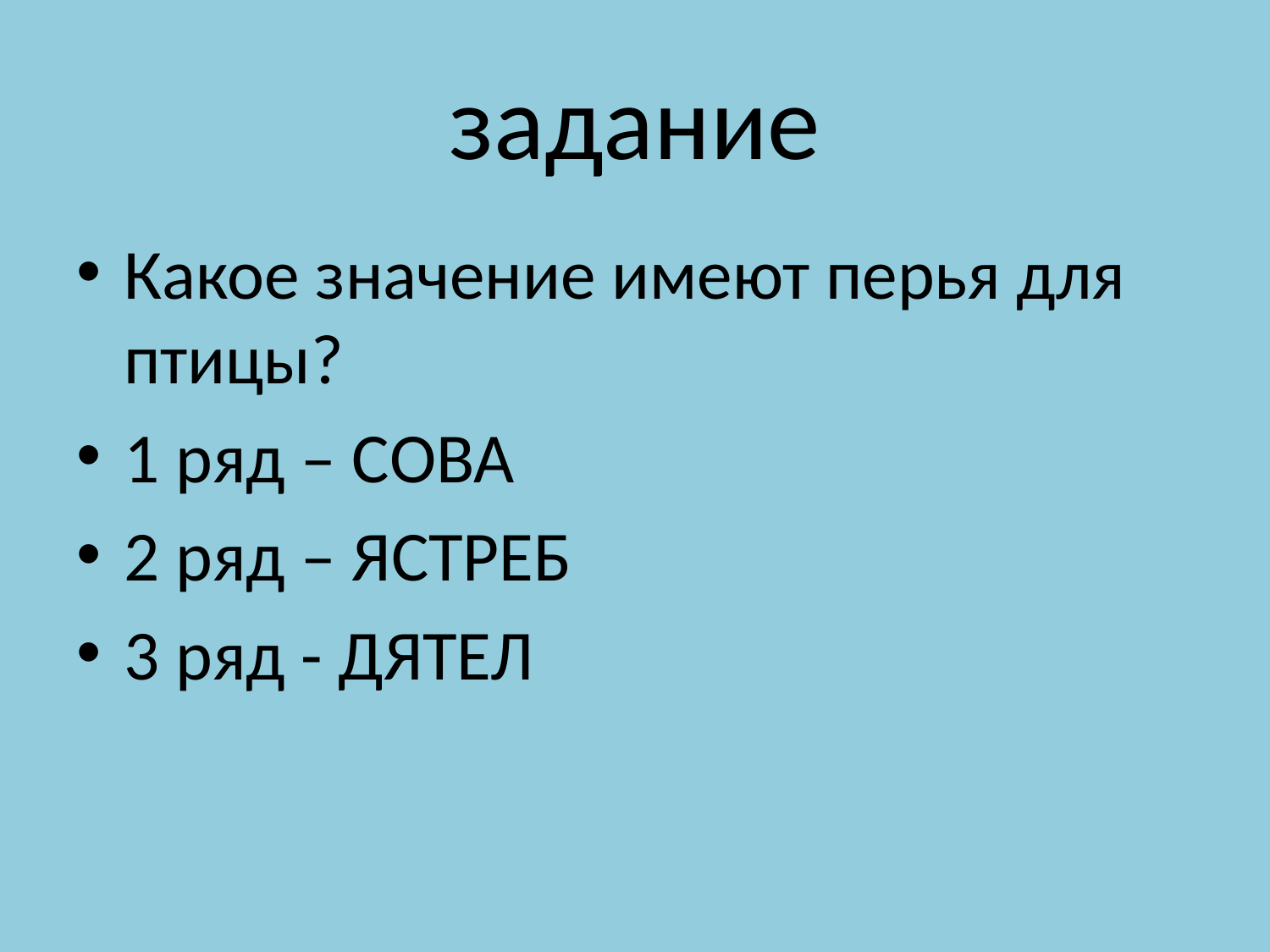

# задание
Какое значение имеют перья для птицы?
1 ряд – СОВА
2 ряд – ЯСТРЕБ
3 ряд - ДЯТЕЛ